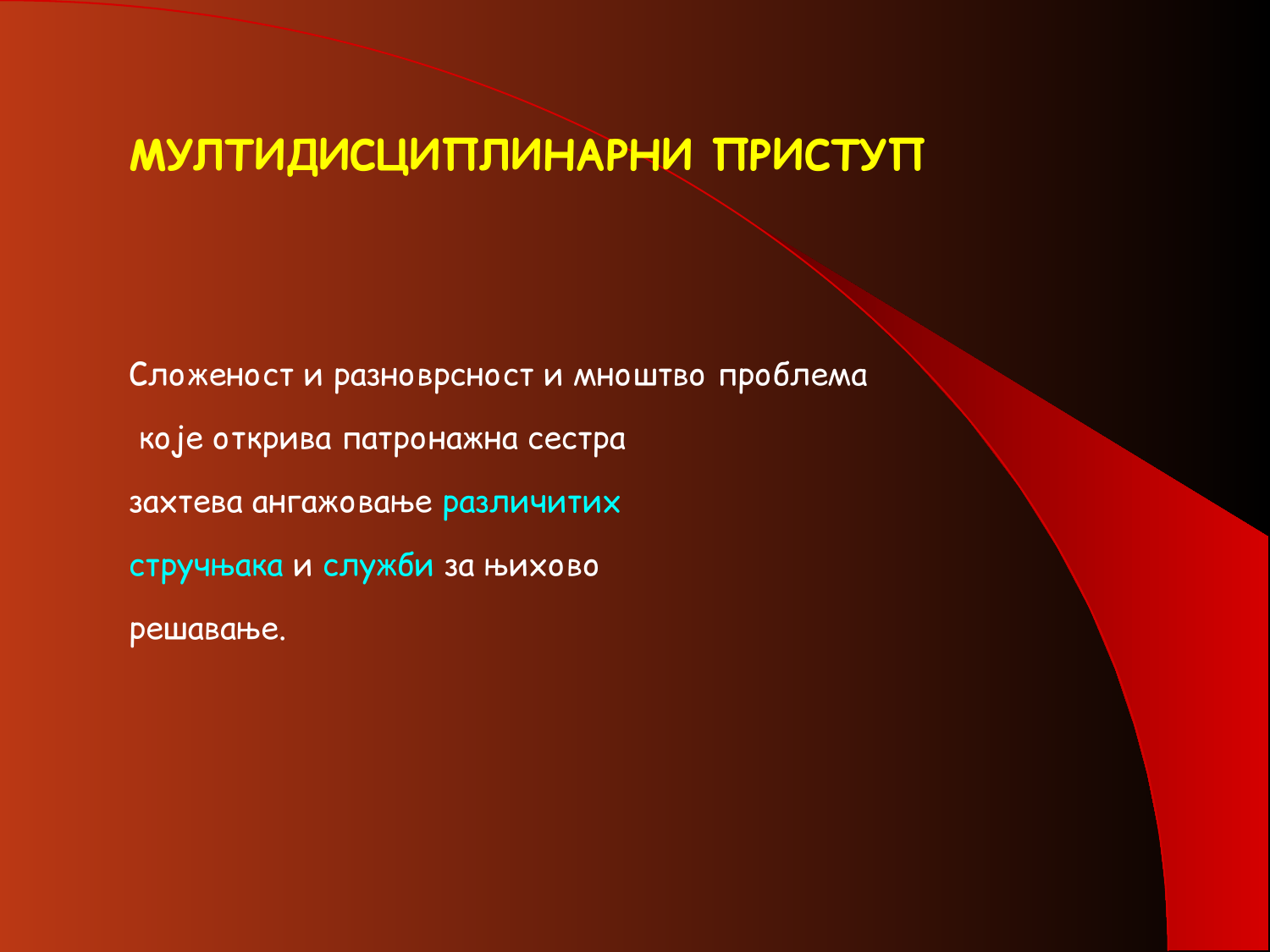

# МУЛТИДИСЦИПЛИНАРНИ ПРИСТУП
Сложеност и разноврсност и мноштво проблема
 које открива патронажна сестра
захтева ангажовање различитих
стручњака и служби за њихово
решавање.